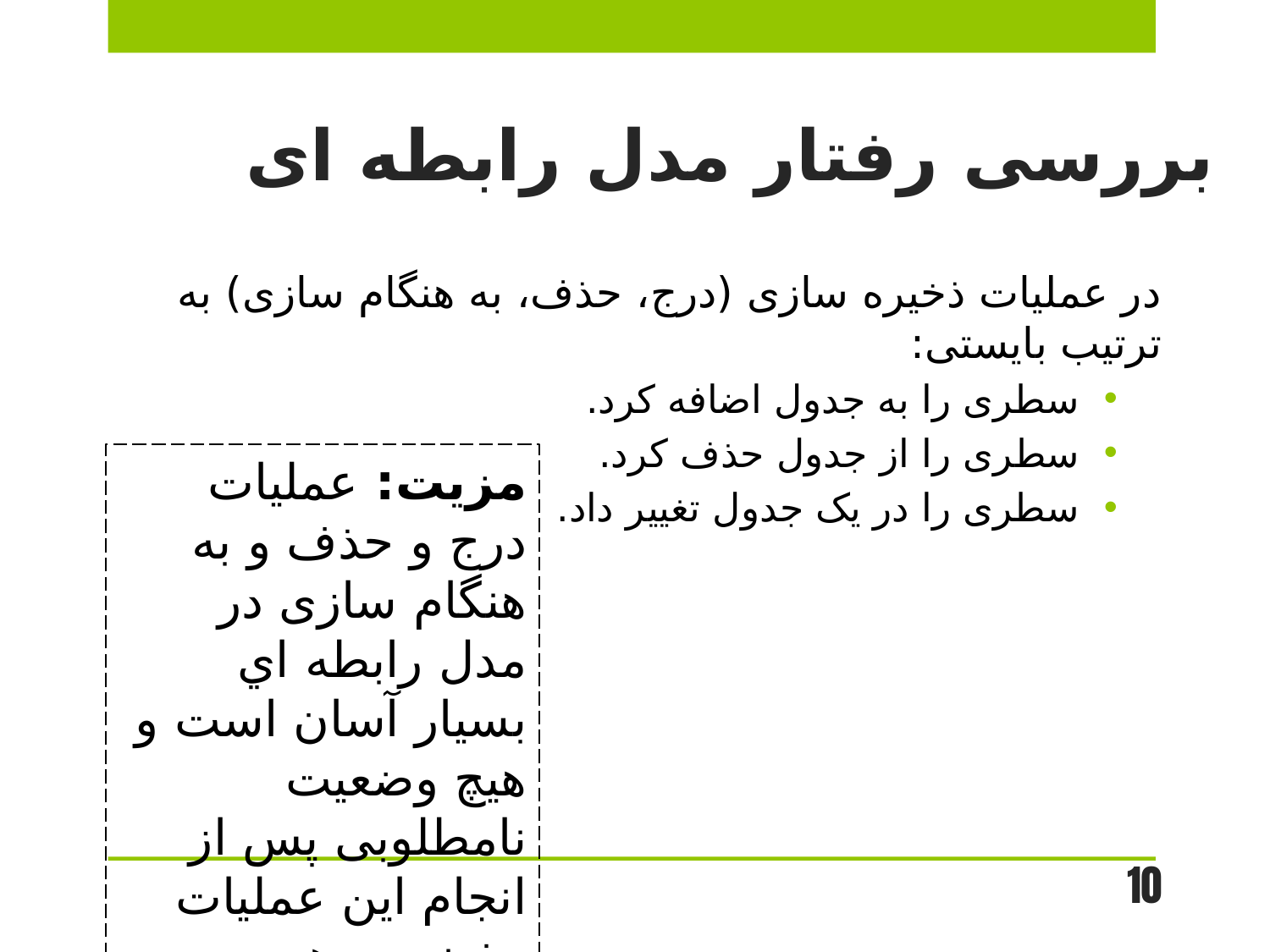

# بررسی رفتار مدل رابطه ای
در عملیات ذخیره سازی (درج، حذف، به هنگام سازی) به ترتیب بایستی:
سطری را به جدول اضافه کرد.
سطری را از جدول حذف کرد.
سطری را در یک جدول تغییر داد.

مزیت: عمليات درج و حذف و به هنگام سازی در مدل رابطه اي بسيار آسان است و هیچ وضعیت نامطلوبی پس از انجام این عملیات رخ نمی دهد.
10